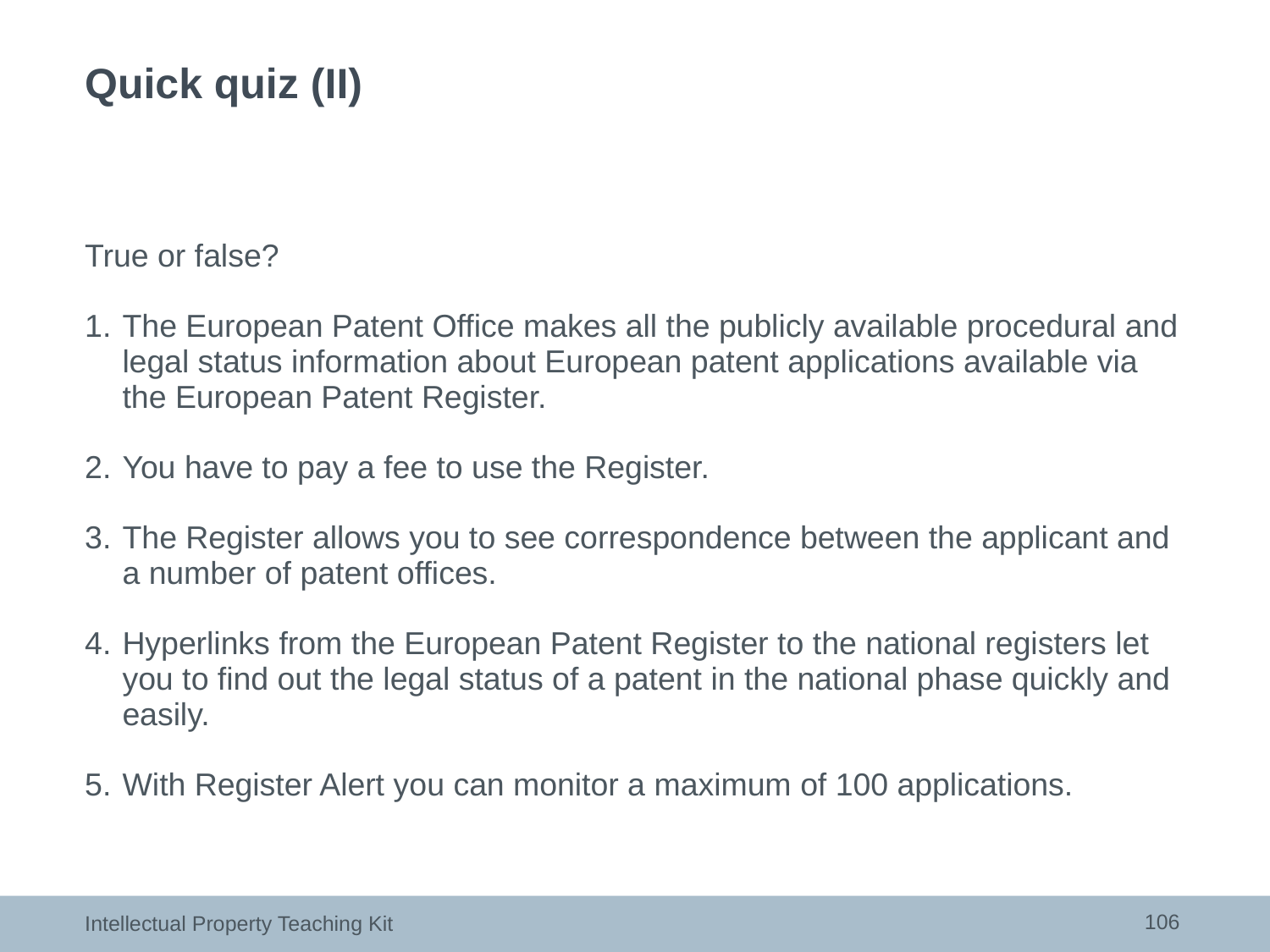

# Quick quiz (II)
True or false?

The European Patent Office makes all the publicly available procedural and legal status information about European patent applications available via the European Patent Register.

You have to pay a fee to use the Register.

The Register allows you to see correspondence between the applicant and a number of patent offices.

Hyperlinks from the European Patent Register to the national registers let you to find out the legal status of a patent in the national phase quickly and easily.

With Register Alert you can monitor a maximum of 100 applications.
106
Intellectual Property Teaching Kit